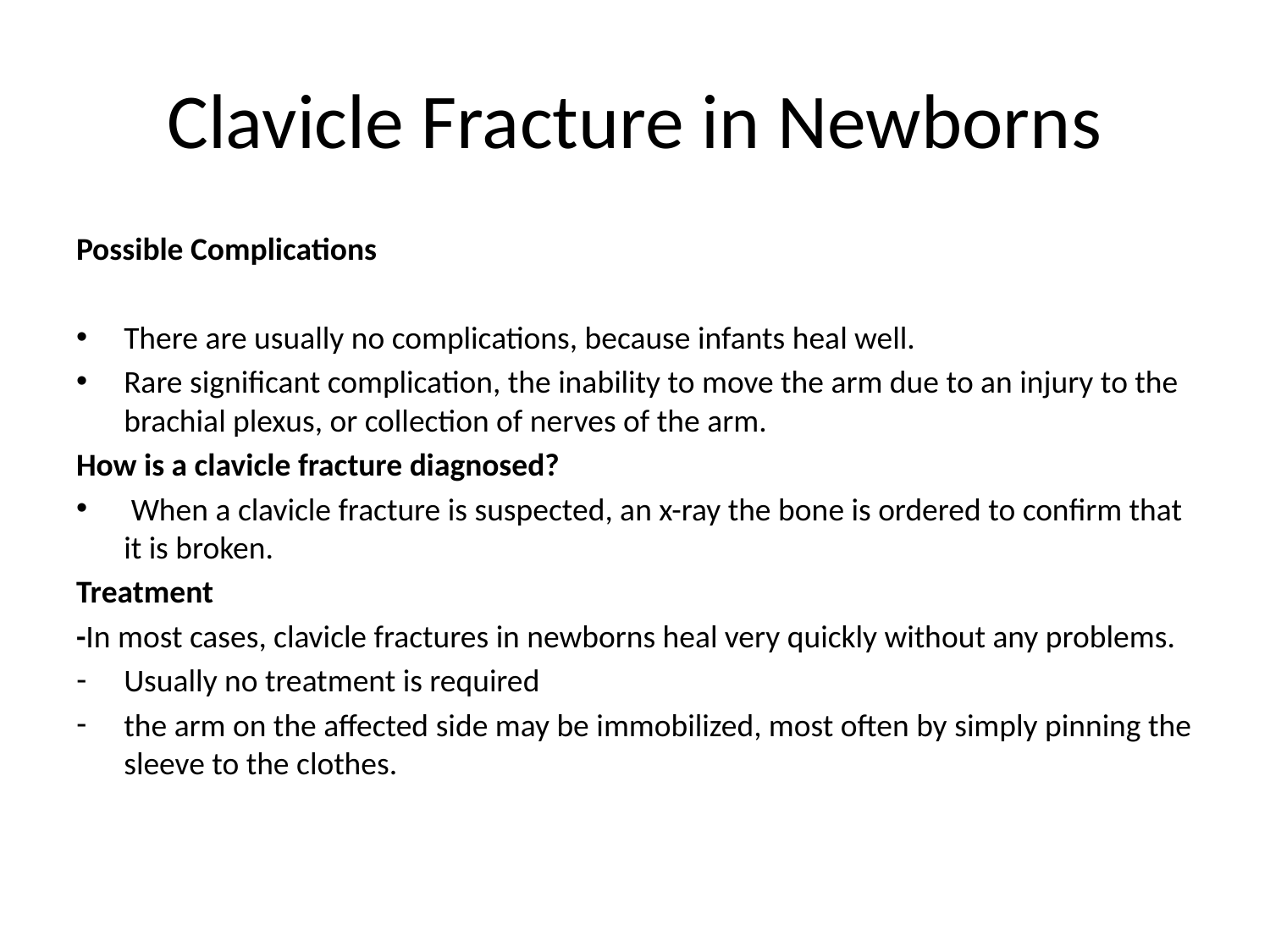

# Clavicle Fracture in Newborns
Possible Complications

There are usually no complications, because infants heal well.
Rare significant complication, the inability to move the arm due to an injury to the brachial plexus, or collection of nerves of the arm.
How is a clavicle fracture diagnosed?
 When a clavicle fracture is suspected, an x-ray the bone is ordered to confirm that it is broken.
Treatment
-In most cases, clavicle fractures in newborns heal very quickly without any problems.
Usually no treatment is required
the arm on the affected side may be immobilized, most often by simply pinning the sleeve to the clothes.